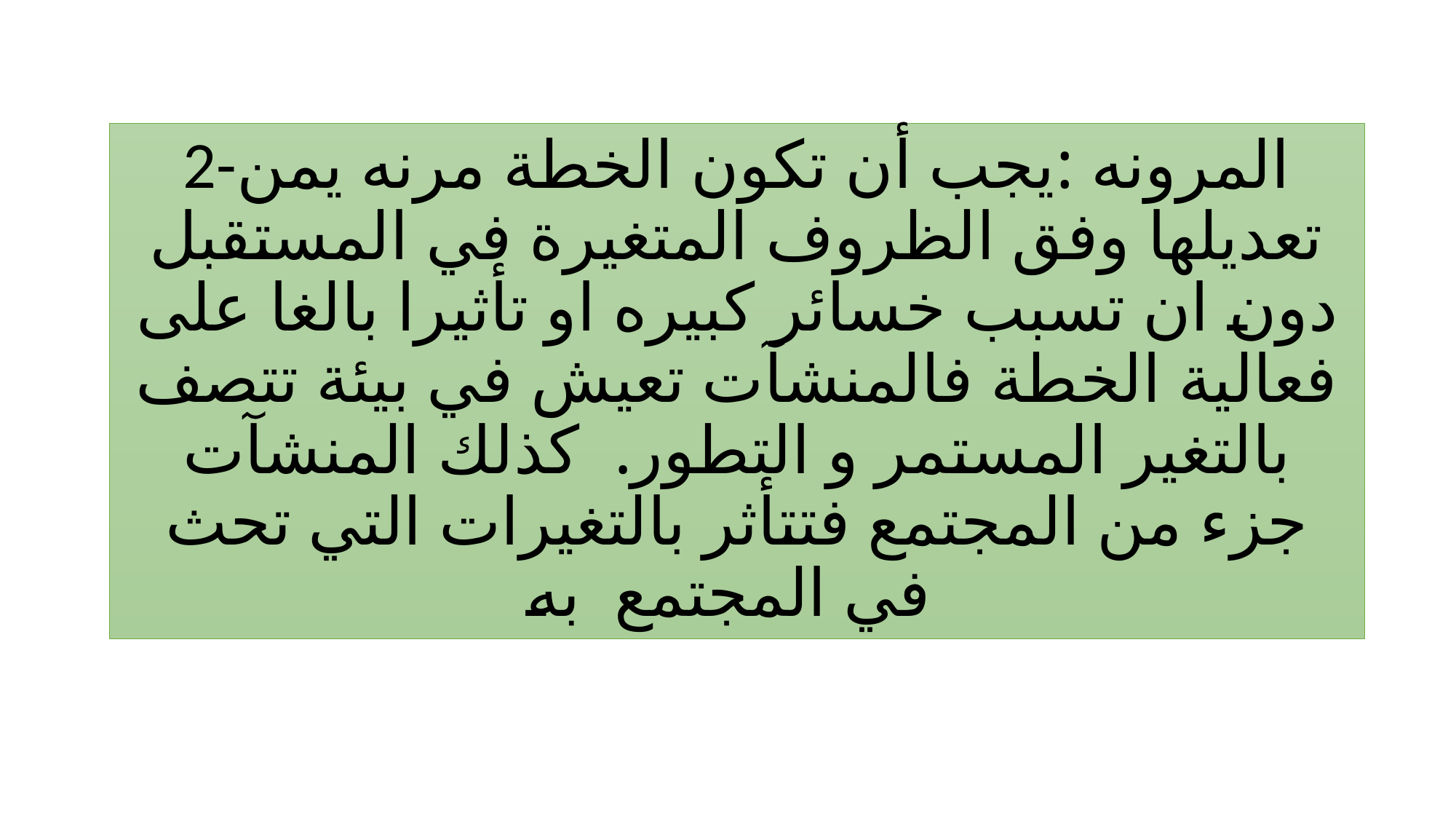

# 2-المرونه :يجب أن تكون الخطة مرنه يمن تعديلها وفق الظروف المتغيرة في المستقبل دون ان تسبب خسائر كبيره او تأثيرا بالغا على فعالية الخطة فالمنشآت تعيش في بيئة تتصف بالتغير المستمر و التطور.  كذلك المنشآت جزء من المجتمع فتتأثر بالتغيرات التي تحث في المجتمع  به